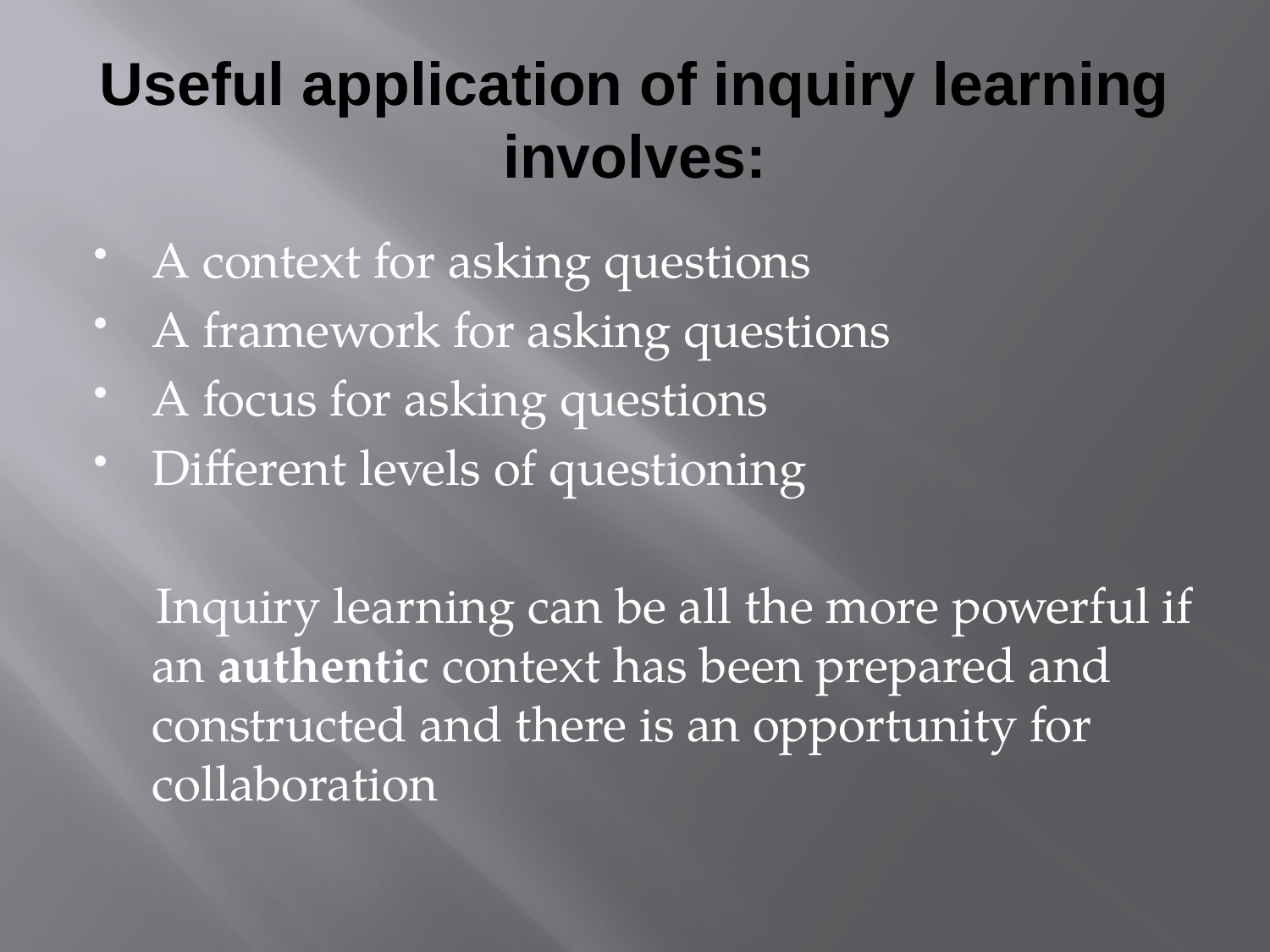

# Useful application of inquiry learning involves:
A context for asking questions
A framework for asking questions
A focus for asking questions
Different levels of questioning

     Inquiry learning can be all the more powerful if an authentic context has been prepared and constructed and there is an opportunity for collaboration